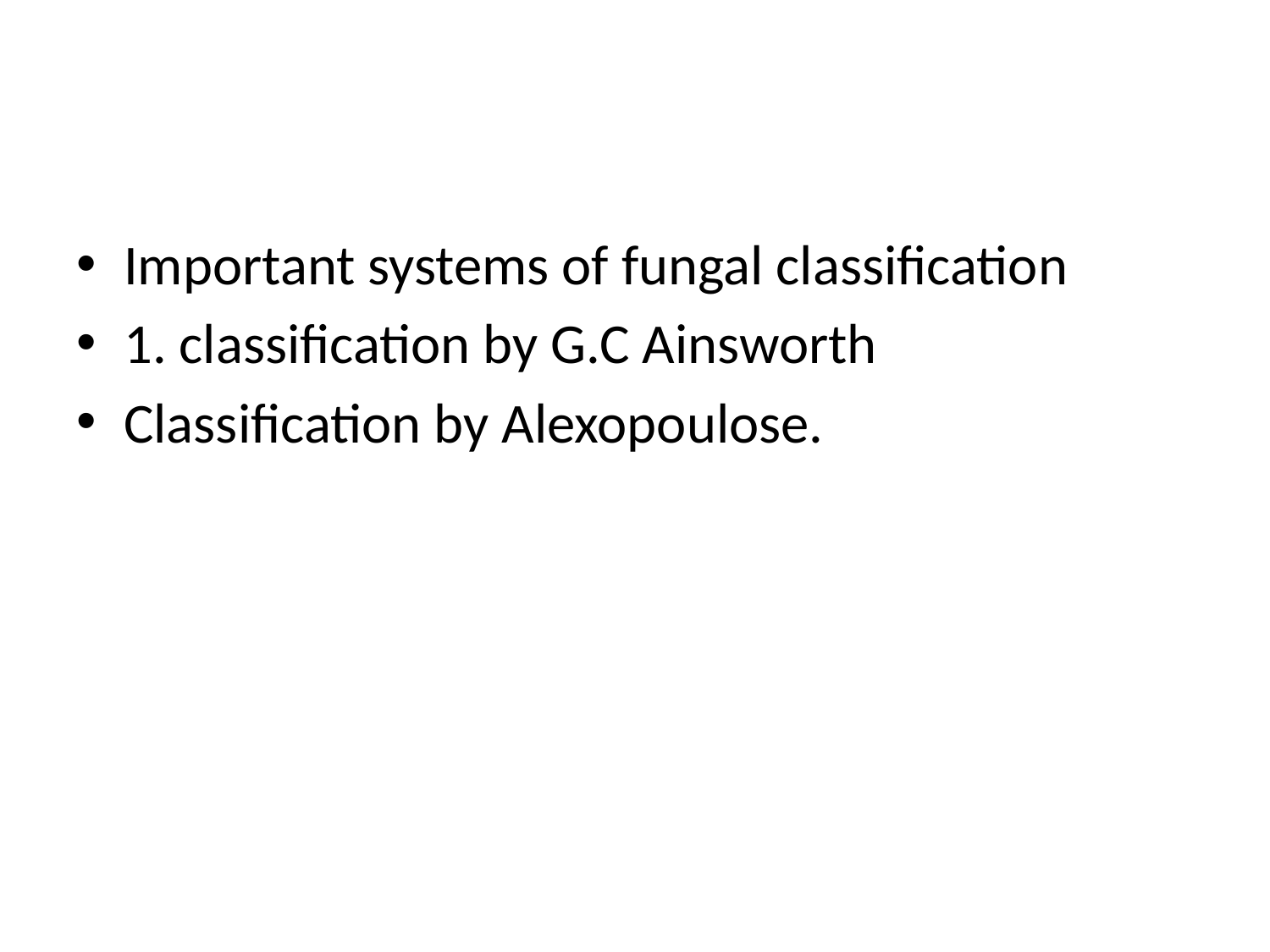

#
Important systems of fungal classification
1. classification by G.C Ainsworth
Classification by Alexopoulose.